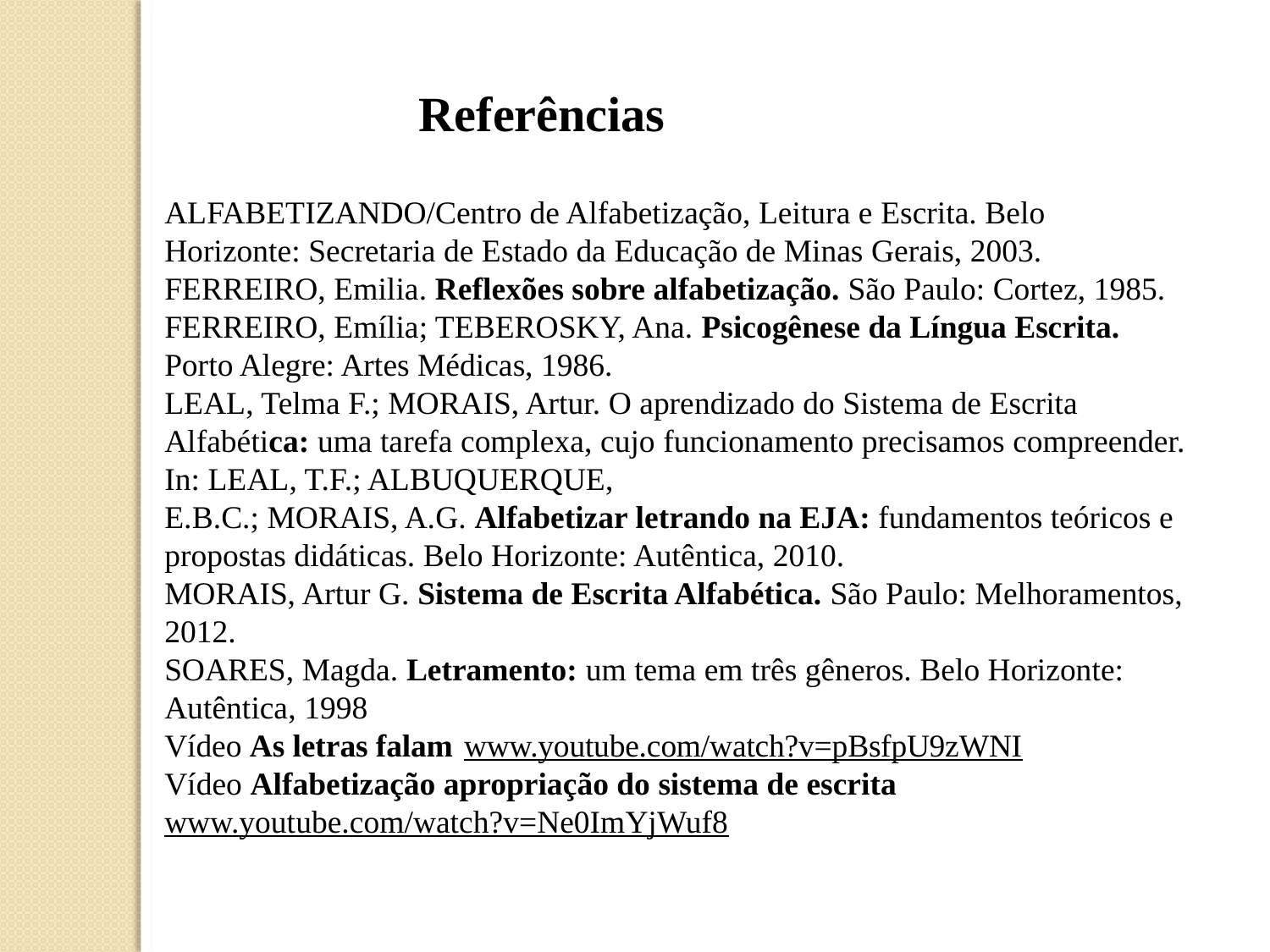

Referências
ALFABETIZANDO/Centro de Alfabetização, Leitura e Escrita. Belo
Horizonte: Secretaria de Estado da Educação de Minas Gerais, 2003.
FERREIRO, Emilia. Reflexões sobre alfabetização. São Paulo: Cortez, 1985.
FERREIRO, Emília; TEBEROSKY, Ana. Psicogênese da Língua Escrita. Porto Alegre: Artes Médicas, 1986.
LEAL, Telma F.; MORAIS, Artur. O aprendizado do Sistema de Escrita Alfabética: uma tarefa complexa, cujo funcionamento precisamos compreender. In: LEAL, T.F.; ALBUQUERQUE,
E.B.C.; MORAIS, A.G. Alfabetizar letrando na EJA: fundamentos teóricos e
propostas didáticas. Belo Horizonte: Autêntica, 2010.
MORAIS, Artur G. Sistema de Escrita Alfabética. São Paulo: Melhoramentos, 2012.
SOARES, Magda. Letramento: um tema em três gêneros. Belo Horizonte: Autêntica, 1998
Vídeo As letras falam www.youtube.com/watch?v=pBsfpU9zWNI
Vídeo Alfabetização apropriação do sistema de escrita  www.youtube.com/watch?v=Ne0ImYjWuf8